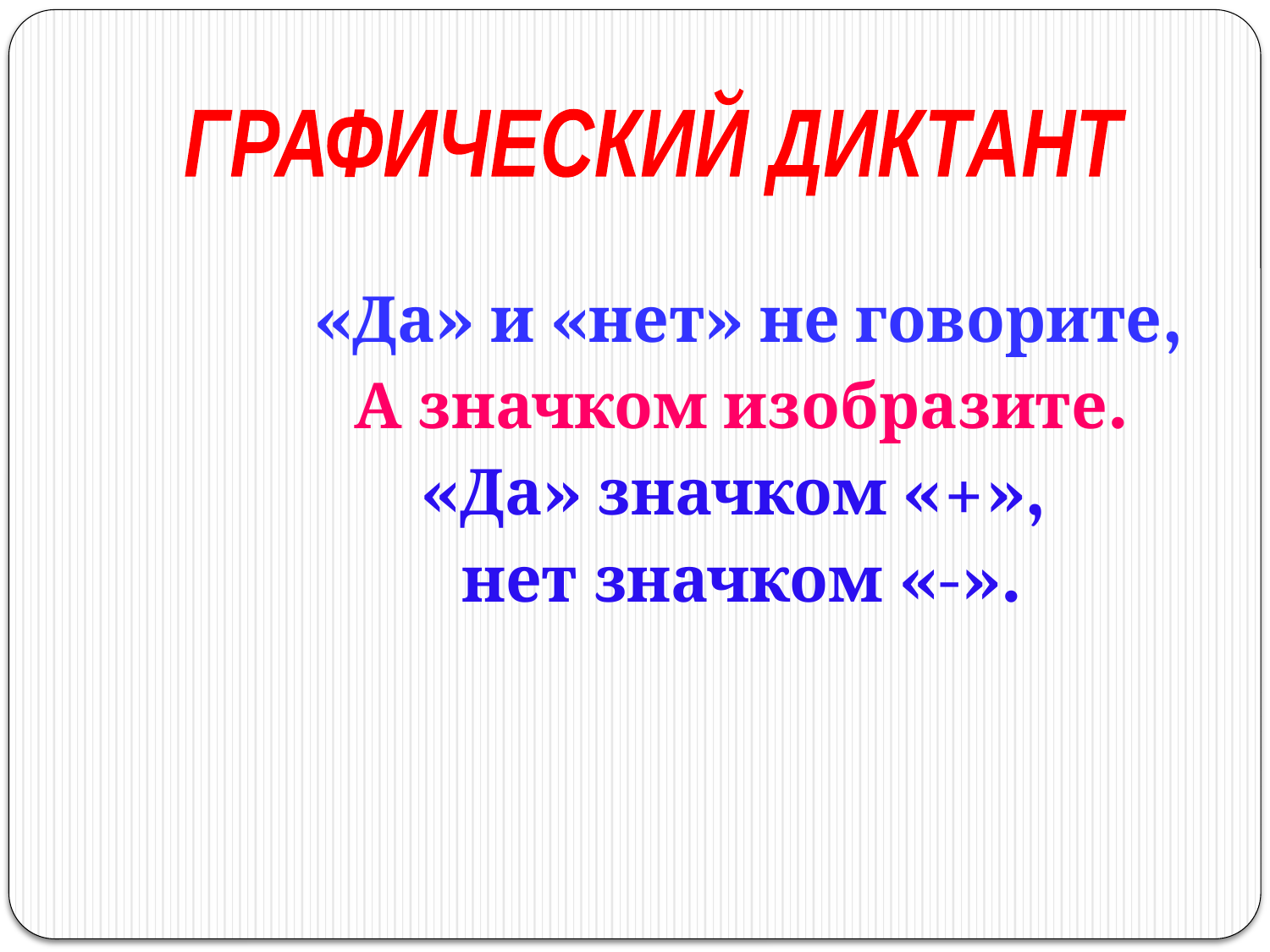

ГРАФИЧЕСКИЙ ДИКТАНТ

 «Да» и «нет» не говорите,
А значком изобразите.
«Да» значком «+»,
нет значком «-».